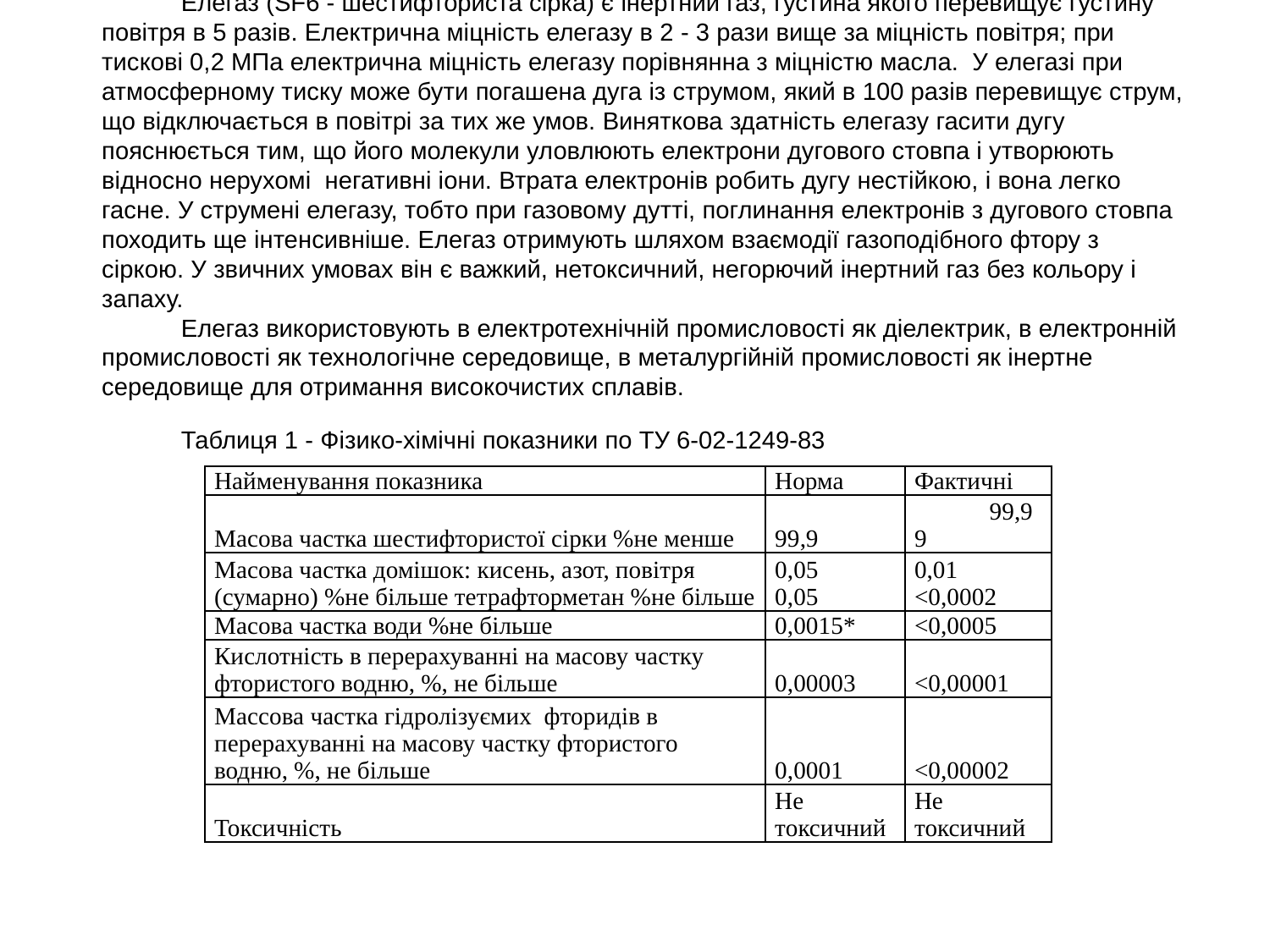

Елегаз (SF6 - шестифториста сірка) є інертний газ, густина якого перевищує густину повітря в 5 разів. Електрична міцність елегазу в 2 - 3 рази вище за міцність повітря; при тискові 0,2 МПа електрична міцність елегазу порівнянна з міцністю масла.  У елегазі при атмосферному тиску може бути погашена дуга із струмом, який в 100 разів перевищує струм, що відключається в повітрі за тих же умов. Виняткова здатність елегазу гасити дугу пояснюється тим, що його молекули уловлюють електрони дугового стовпа і утворюють відносно нерухомі  негативні іони. Втрата електронів робить дугу нестійкою, і вона легко гасне. У струмені елегазу, тобто при газовому дутті, поглинання електронів з дугового стовпа походить ще інтенсивніше. Елегаз отримують шляхом взаємодії газоподібного фтору з сіркою. У звичних умовах він є важкий, нетоксичний, негорючий інертний газ без кольору і запаху.
Елегаз використовують в електротехнічній промисловості як діелектрик, в електронній промисловості як технологічне середовище, в металургійній промисловості як інертне середовище для отримання високочистих сплавів.

Таблиця 1 - Фізико-хімічні показники по ТУ 6-02-1249-83

| Найменування показника | Норма | Фактичні |
| --- | --- | --- |
| Масова частка шестифтористої сірки %не менше | 99,9 | 99,99 |
| Масова частка домішок: кисень, азот, повітря (сумарно) %не більше тетрафторметан %не більше | 0,05 0,05 | 0,01 <0,0002 |
| Масова частка води %не більше | 0,0015\* | <0,0005 |
| Кислотність в перерахуванні на масову частку фтористого водню, %, не більше | 0,00003 | <0,00001 |
| Массова частка гідролізуємих фторидів в перерахуванні на масову частку фтористого водню, %, не більше | 0,0001 | <0,00002 |
| Токсичність | Не токсичний | Не токсичний |